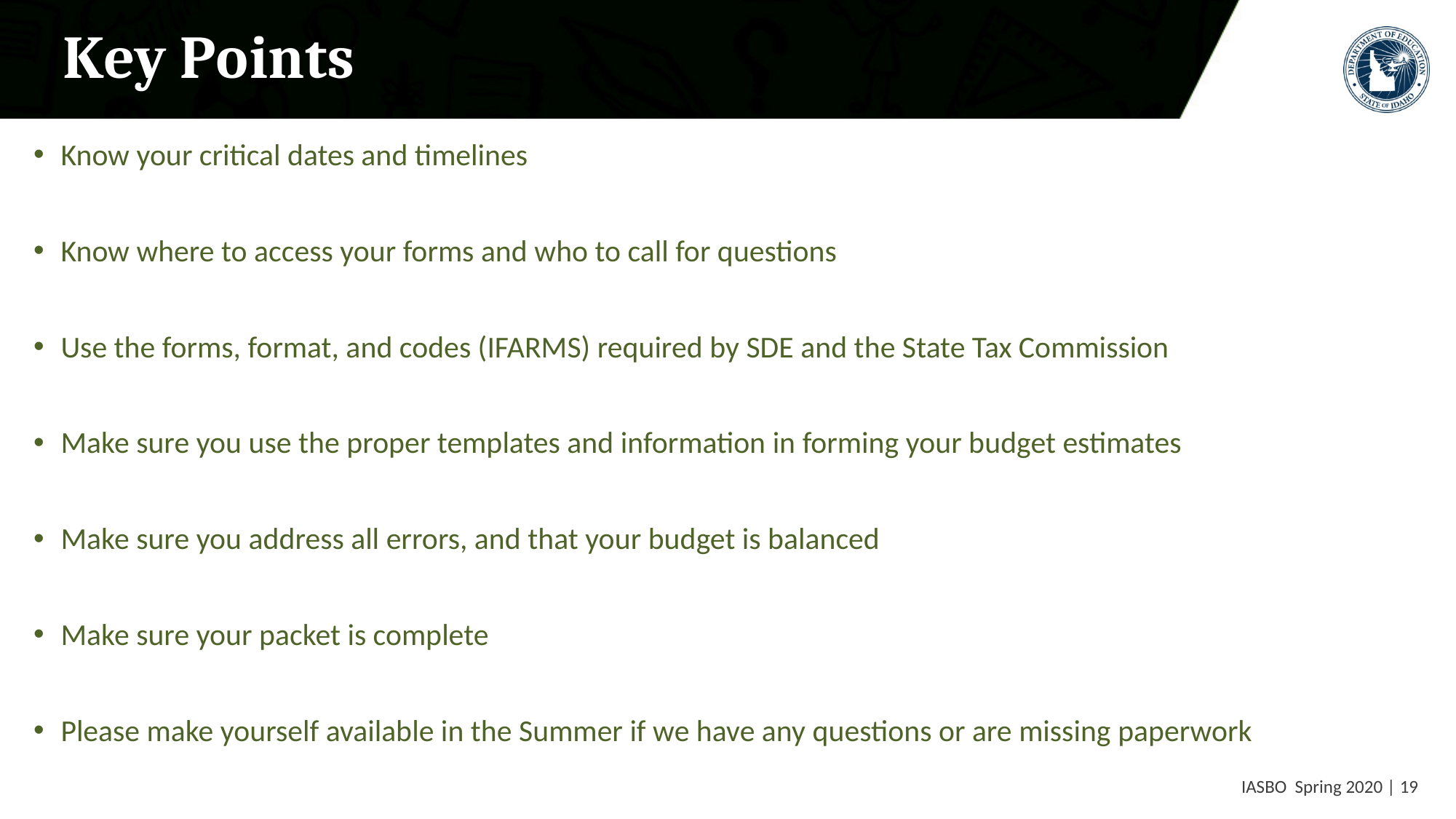

# Key Points
Know your critical dates and timelines

Know where to access your forms and who to call for questions

Use the forms, format, and codes (IFARMS) required by SDE and the State Tax Commission

Make sure you use the proper templates and information in forming your budget estimates

Make sure you address all errors, and that your budget is balanced

Make sure your packet is complete

Please make yourself available in the Summer if we have any questions or are missing paperwork

 IASBO  Spring 2020 | 19